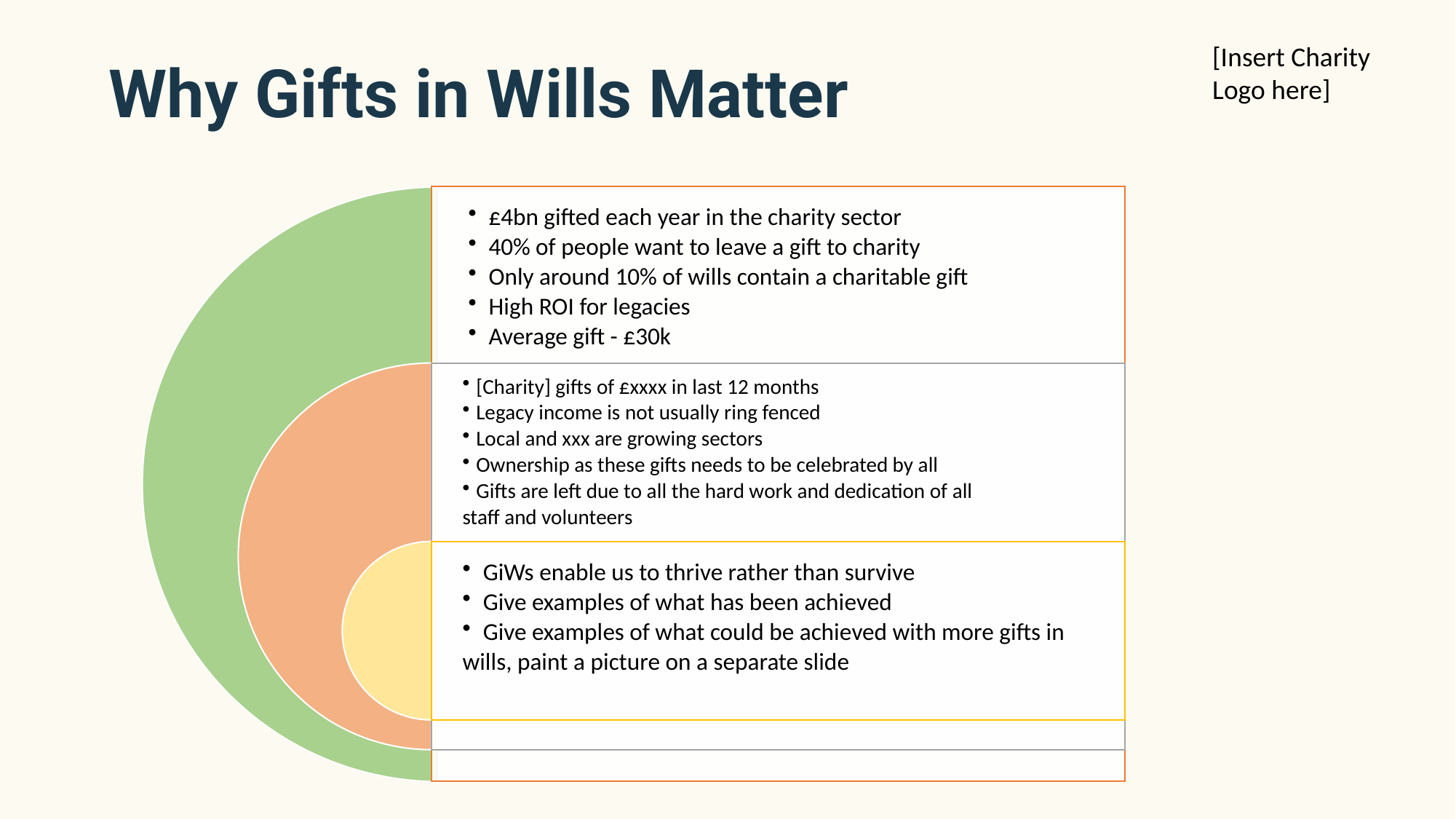

# Why Gifts in Wills Matter
[Insert Charity Logo here]

£4bn gifted each year in the charity sector
40% of people want to leave a gift to charity
Only around 10% of wills contain a charitable gift
High ROI for legacies
Average gift - £30k
[Charity] gifts of £xxxx in last 12 months
Legacy income is not usually ring fenced
Local and xxx are growing sectors
Ownership as these gifts needs to be celebrated by all
Gifts are left due to all the hard work and dedication of all
staff and volunteers
GiWs enable us to thrive rather than survive
Give examples of what has been achieved
Give examples of what could be achieved with more gifts in
wills, paint a picture on a separate slide